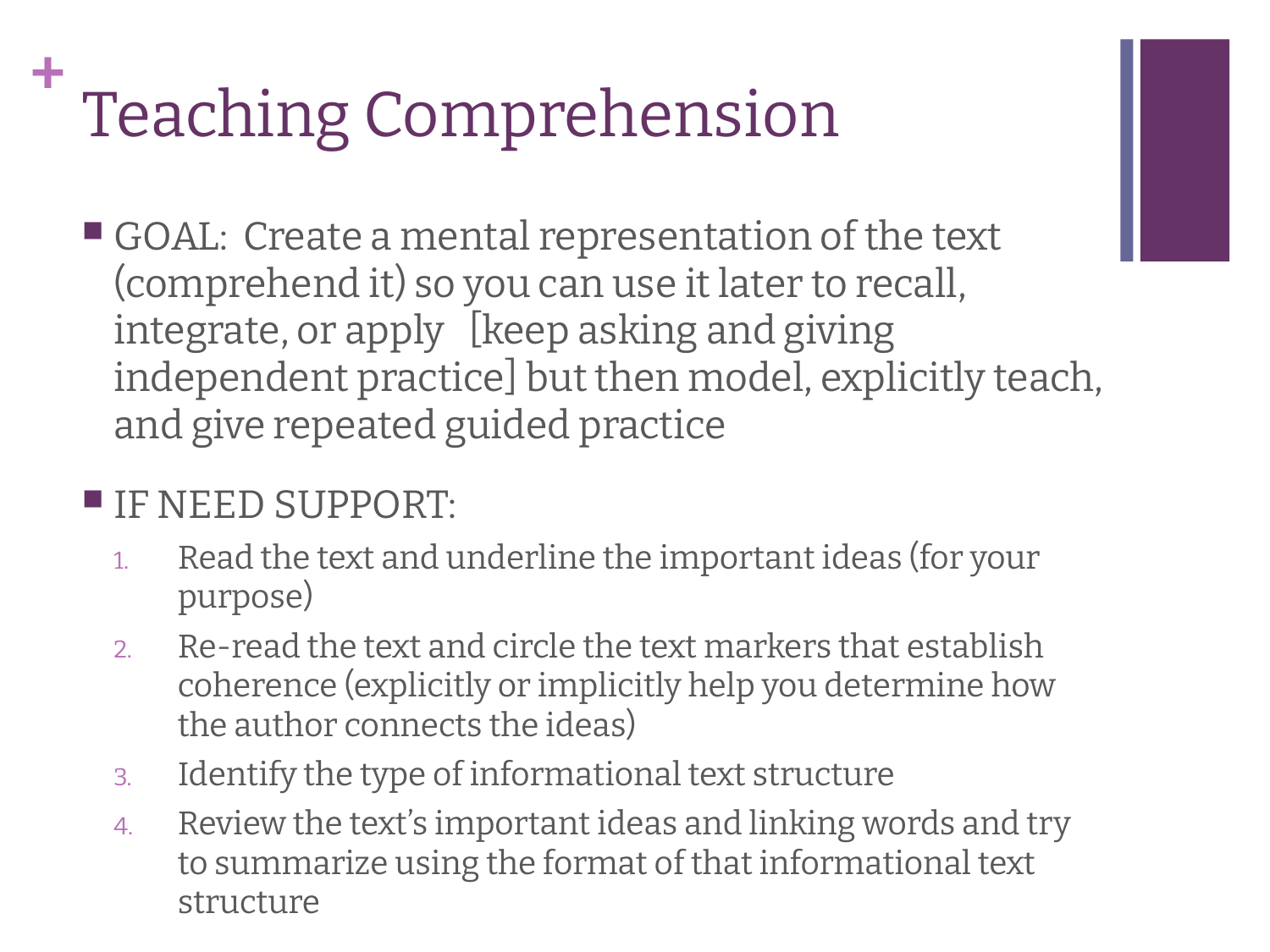

# Teaching Comprehension
GOAL:  Create a mental representation of the text (comprehend it) so you can use it later to recall, integrate, or apply   [keep asking and giving independent practice] but then model, explicitly teach, and give repeated guided practice
IF NEED SUPPORT:
Read the text and underline the important ideas (for your purpose)
Re-read the text and circle the text markers that establish coherence (explicitly or implicitly help you determine how the author connects the ideas)
Identify the type of informational text structure
Review the text’s important ideas and linking words and try to summarize using the format of that informational text structure